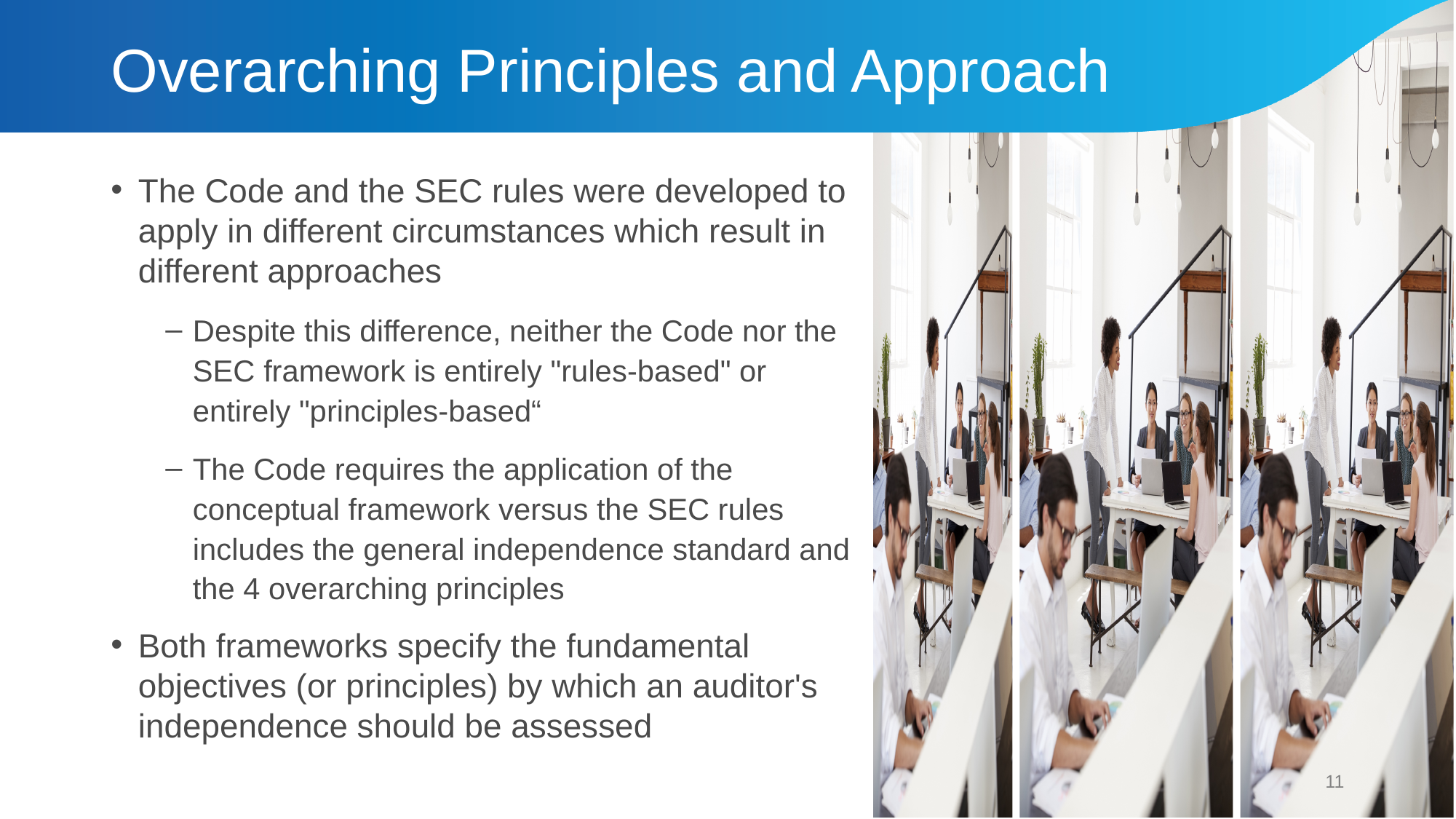

# Overarching Principles and Approach
The Code and the SEC rules were developed to apply in different circumstances which result in different approaches
Despite this difference, neither the Code nor the SEC framework is entirely "rules-based" or entirely "principles-based“
The Code requires the application of the conceptual framework versus the SEC rules includes the general independence standard and the 4 overarching principles
Both frameworks specify the fundamental objectives (or principles) by which an auditor's independence should be assessed

11